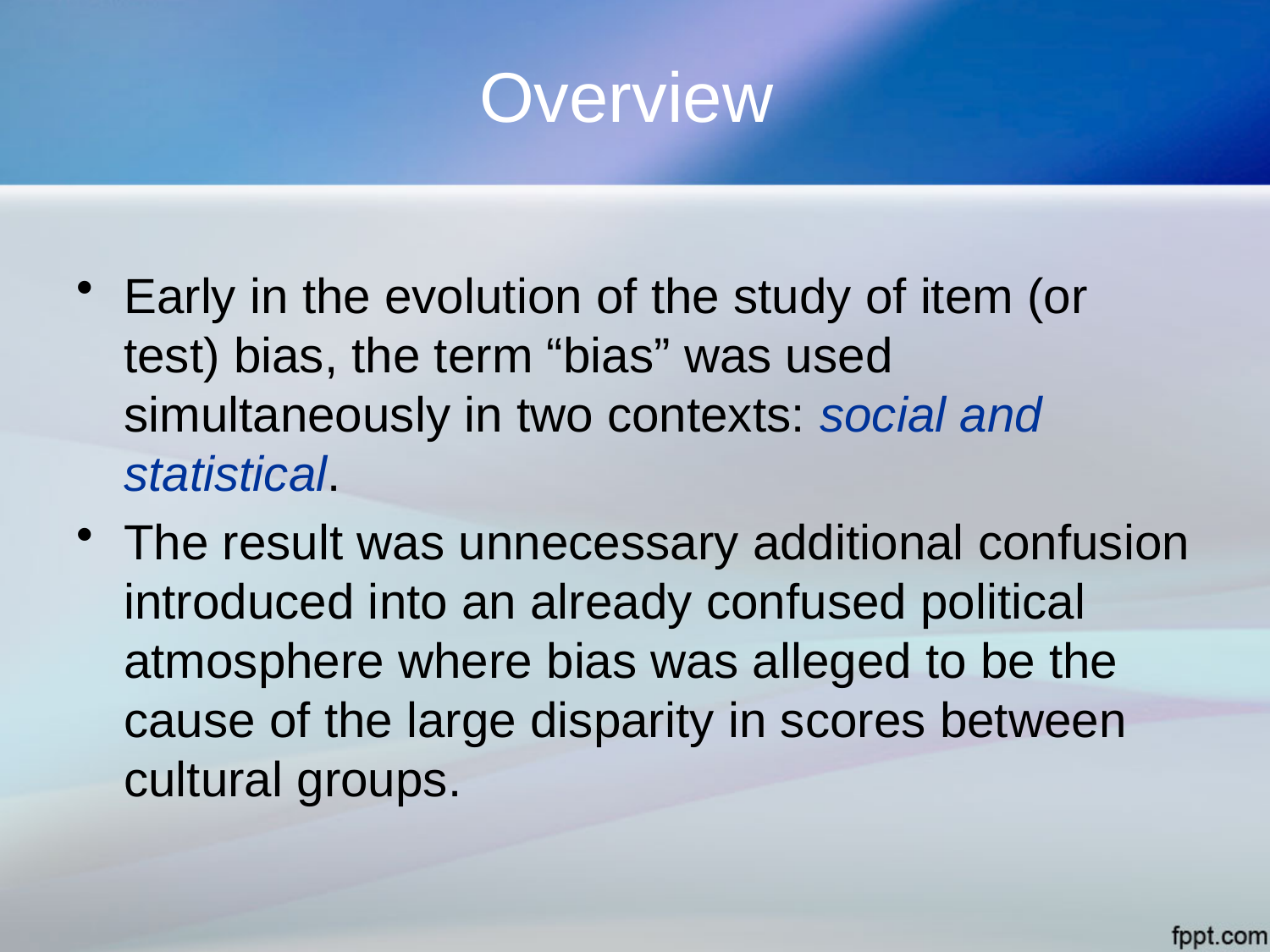

# Overview
Early in the evolution of the study of item (or test) bias, the term “bias” was used simultaneously in two contexts: social and statistical.
The result was unnecessary additional confusion introduced into an already confused political atmosphere where bias was alleged to be the cause of the large disparity in scores between cultural groups.